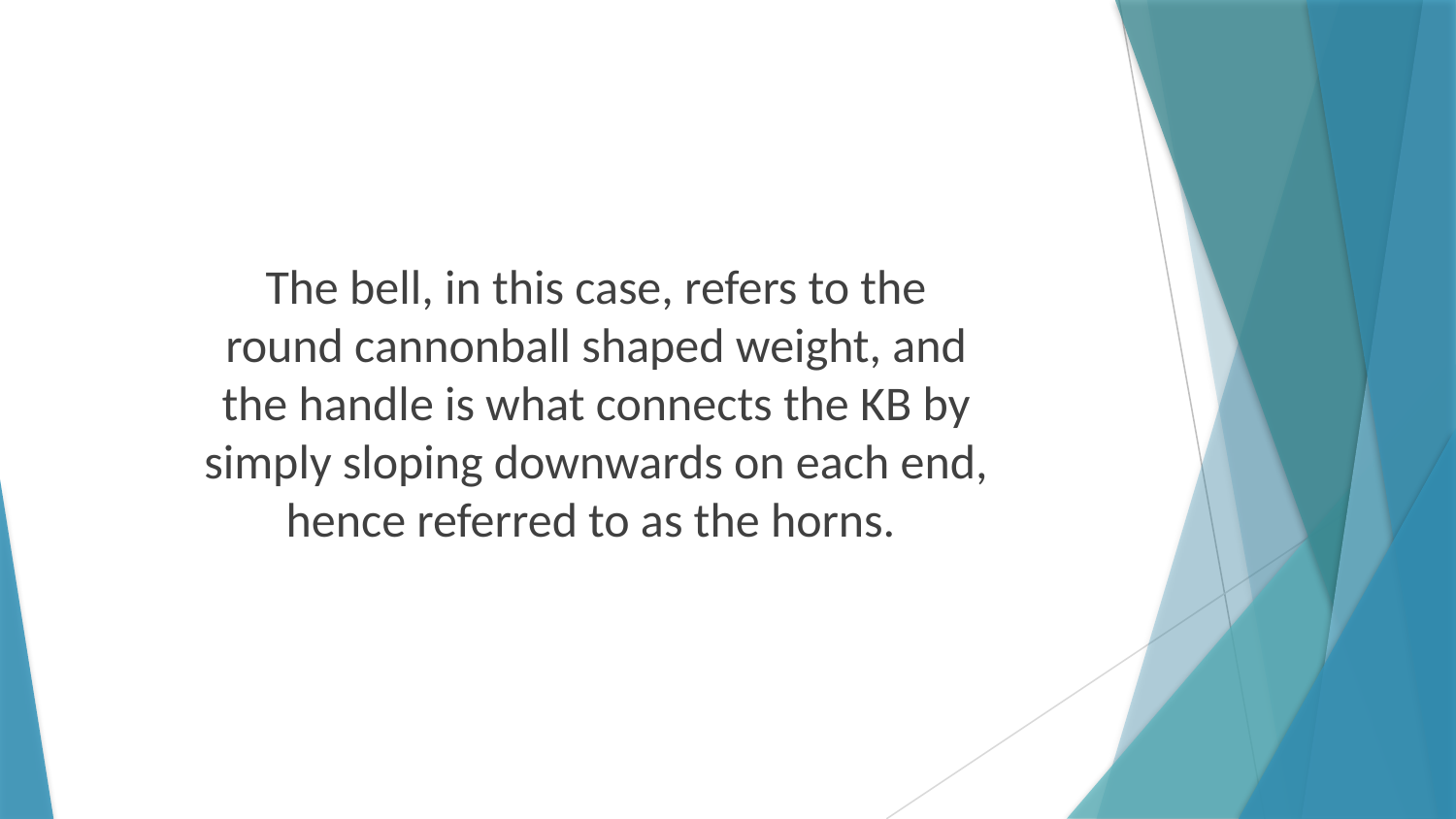

The bell, in this case, refers to the round cannonball shaped weight, and the handle is what connects the KB by simply sloping downwards on each end, hence referred to as the horns.